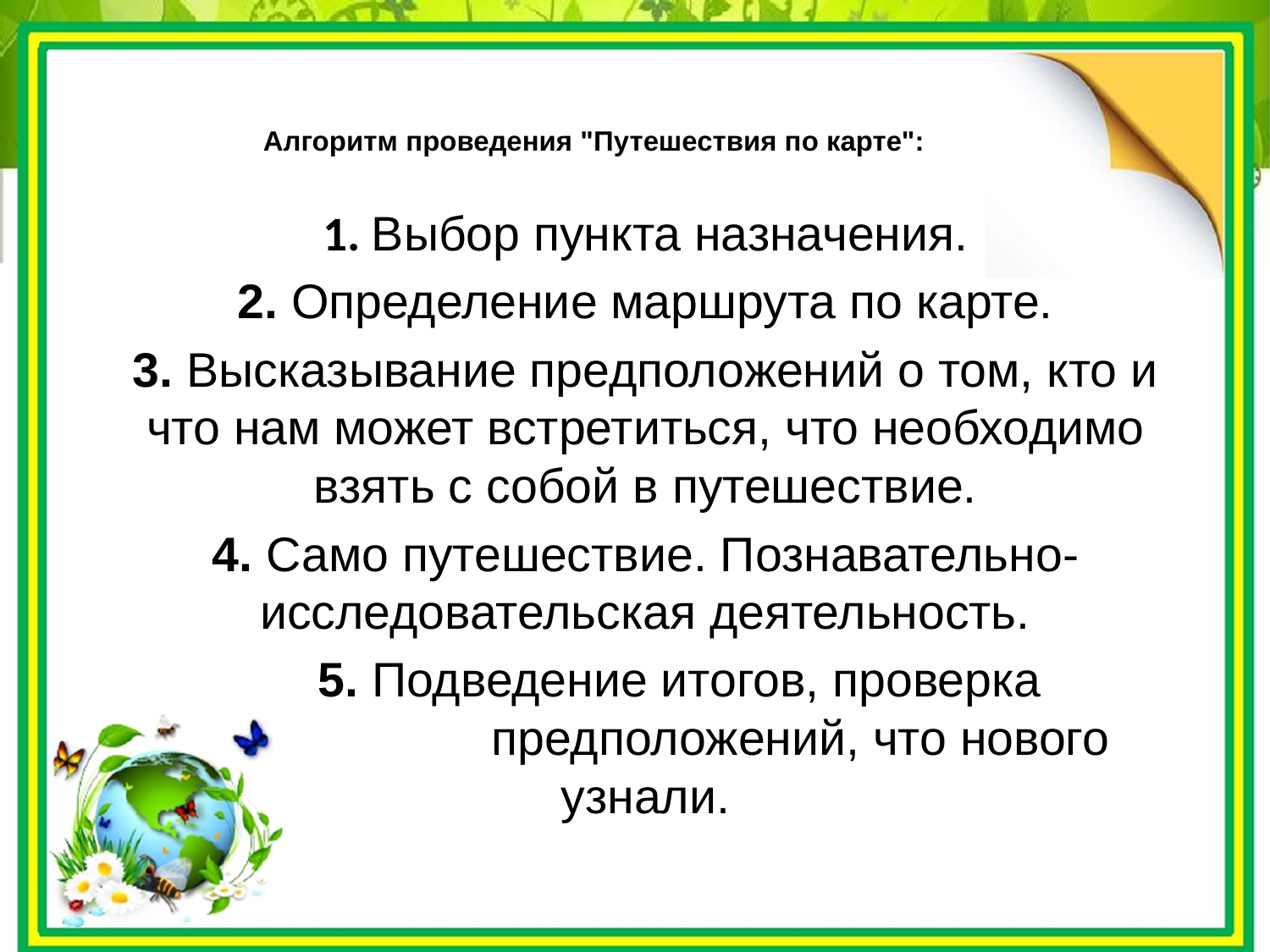

# Алгоритм проведения "Путешествия по карте":
1. Выбор пункта назначения.
2. Определение маршрута по карте.
3. Высказывание предположений о том, кто и что нам может встретиться, что необходимо взять с собой в путешествие.
4. Само путешествие. Познавательно-исследовательская деятельность.
                5. Подведение итогов, проверка                                   предположений, что нового узнали.